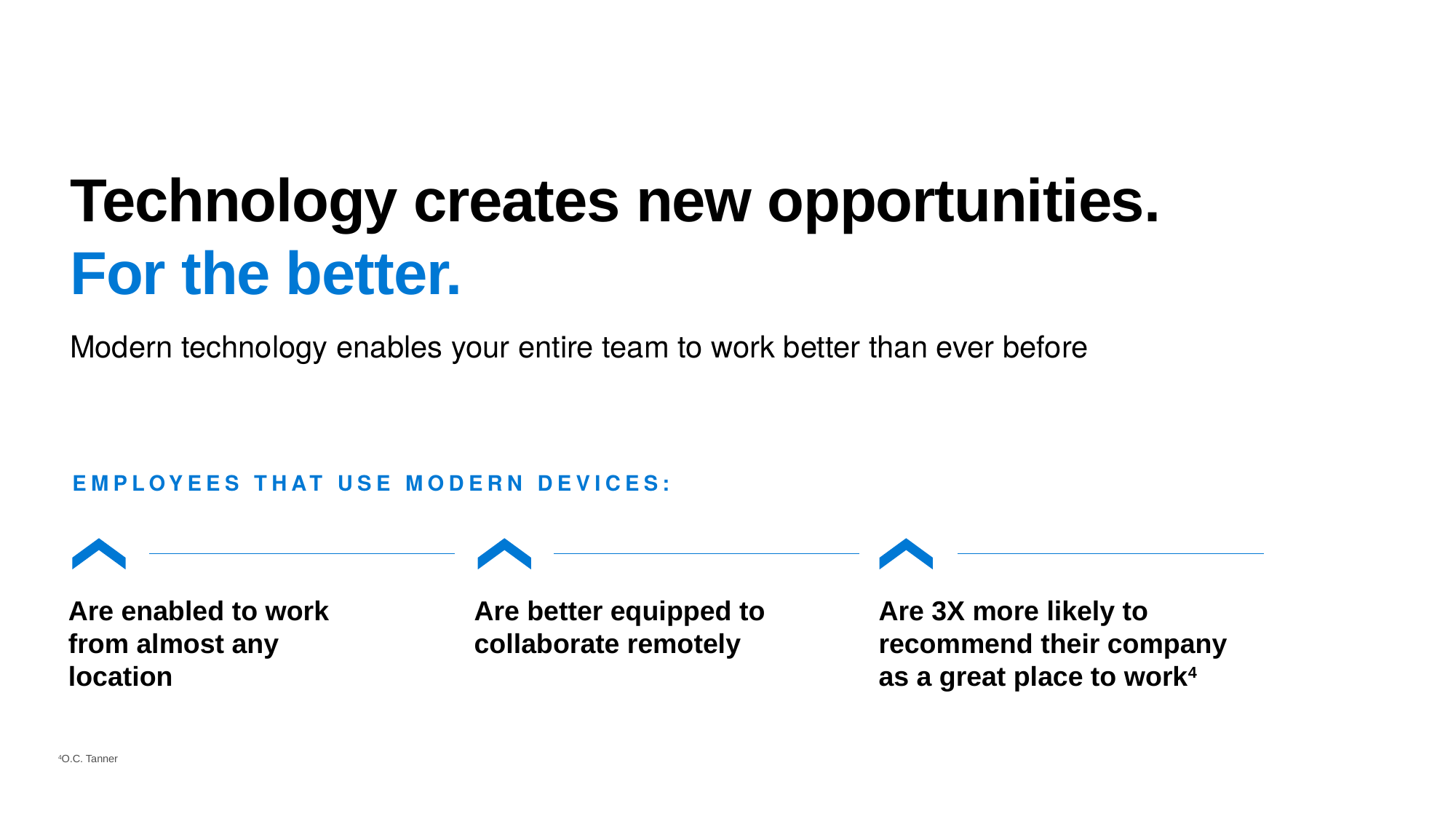

# Technology creates new opportunities. For the better.
Modern technology enables your entire team to work better than ever before

EMPLOYEES THAT USE MODERN DEVICES:

Are enabled to work from almost any location
Are better equipped to
collaborate remotely
Are 3X more likely to recommend their company as a great place to work4
4O.C. Tanner